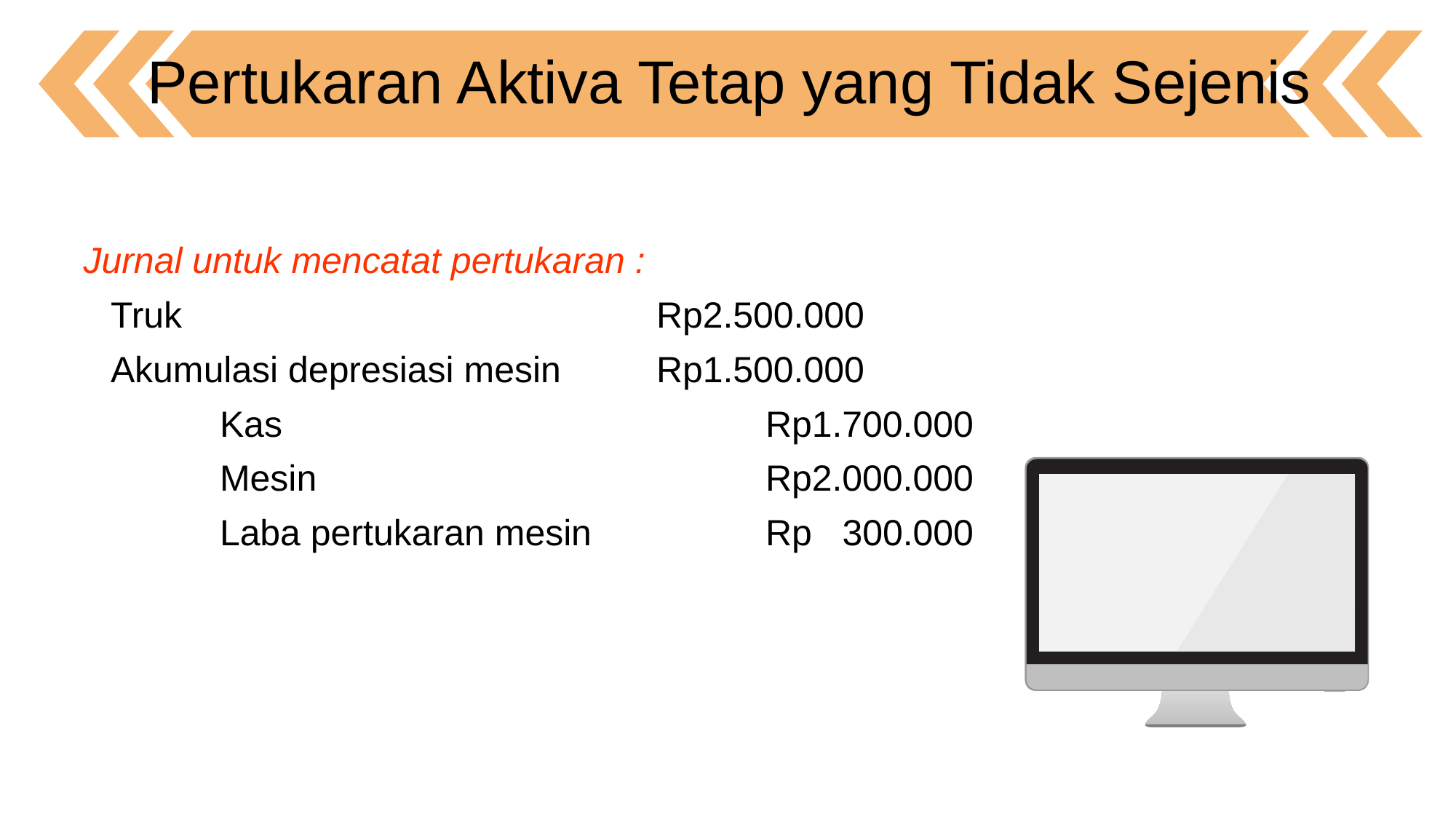

Pertukaran Aktiva Tetap yang Tidak Sejenis
Jurnal untuk mencatat pertukaran :
	Truk					Rp2.500.000
	Akumulasi depresiasi mesin	Rp1.500.000
		Kas					Rp1.700.000
		Mesin					Rp2.000.000
		Laba pertukaran mesin		Rp   300.000